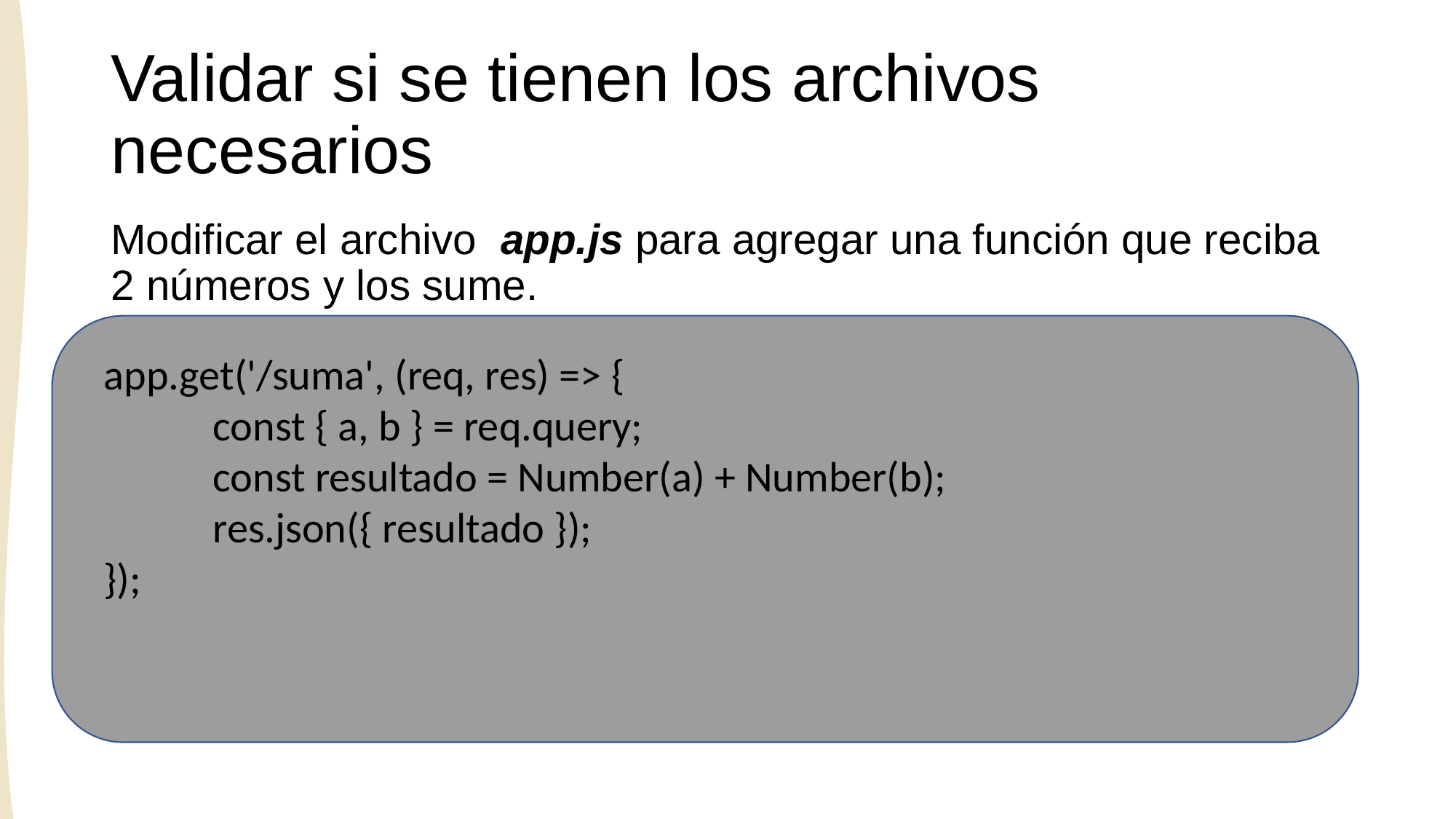

# Validar si se tienen los archivos necesarios
Modificar el archivo  app.js para agregar una función que reciba 2 números y los sume.

app.get('/suma', (req, res) => {
	const { a, b } = req.query;
	const resultado = Number(a) + Number(b);
	res.json({ resultado });
});